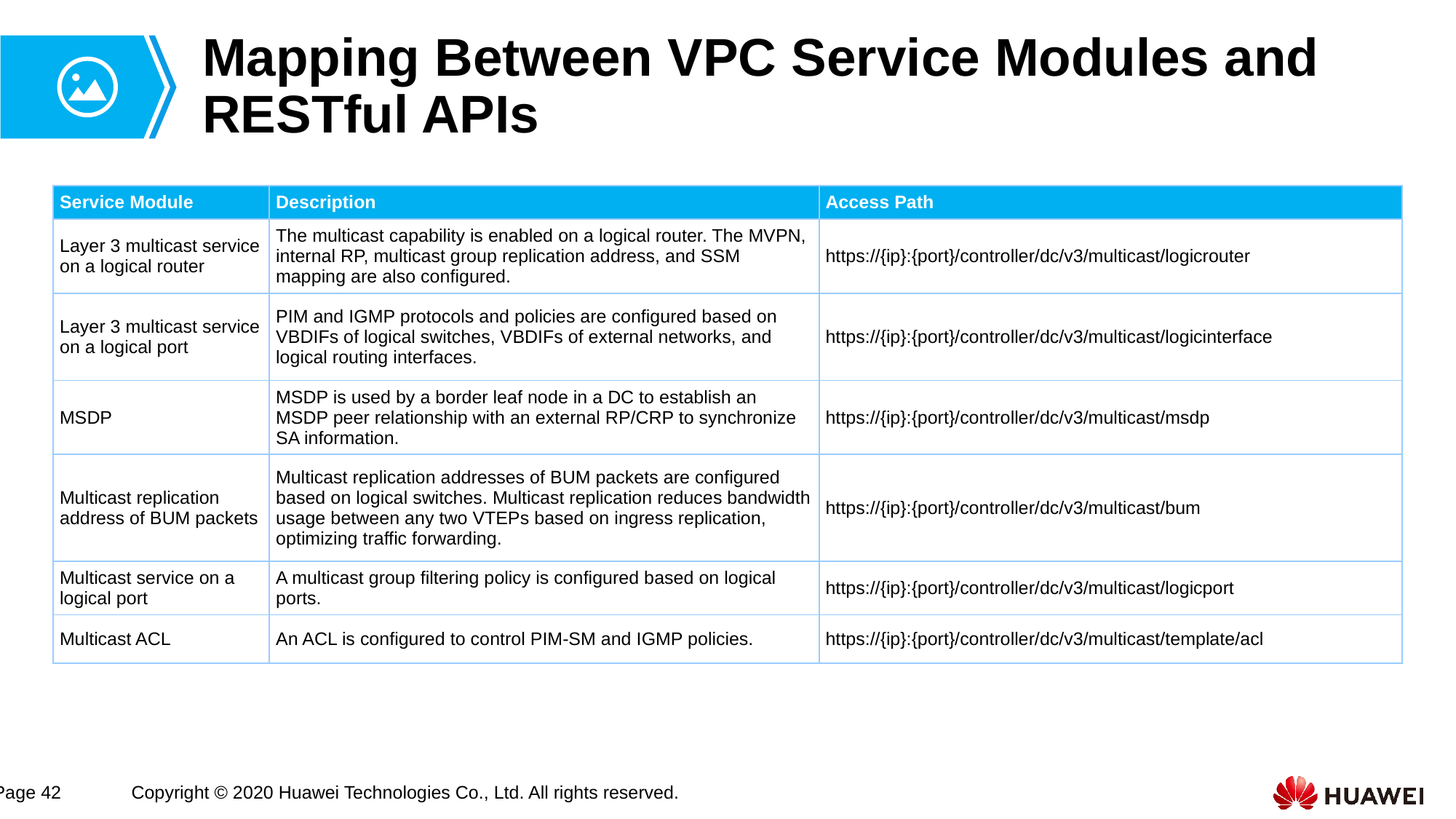

# Mapping Between VPC Service Modules and RESTful APIs
| Service Module | Description | Access Path |
| --- | --- | --- |
| Layer 3 multicast service on a logical router | The multicast capability is enabled on a logical router. The MVPN, internal RP, multicast group replication address, and SSM mapping are also configured. | https://{ip}:{port}/controller/dc/v3/multicast/logicrouter |
| Layer 3 multicast service on a logical port | PIM and IGMP protocols and policies are configured based on VBDIFs of logical switches, VBDIFs of external networks, and logical routing interfaces. | https://{ip}:{port}/controller/dc/v3/multicast/logicinterface |
| MSDP | MSDP is used by a border leaf node in a DC to establish an MSDP peer relationship with an external RP/CRP to synchronize SA information. | https://{ip}:{port}/controller/dc/v3/multicast/msdp |
| Multicast replication address of BUM packets | Multicast replication addresses of BUM packets are configured based on logical switches. Multicast replication reduces bandwidth usage between any two VTEPs based on ingress replication, optimizing traffic forwarding. | https://{ip}:{port}/controller/dc/v3/multicast/bum |
| Multicast service on a logical port | A multicast group filtering policy is configured based on logical ports. | https://{ip}:{port}/controller/dc/v3/multicast/logicport |
| Multicast ACL | An ACL is configured to control PIM-SM and IGMP policies. | https://{ip}:{port}/controller/dc/v3/multicast/template/acl |